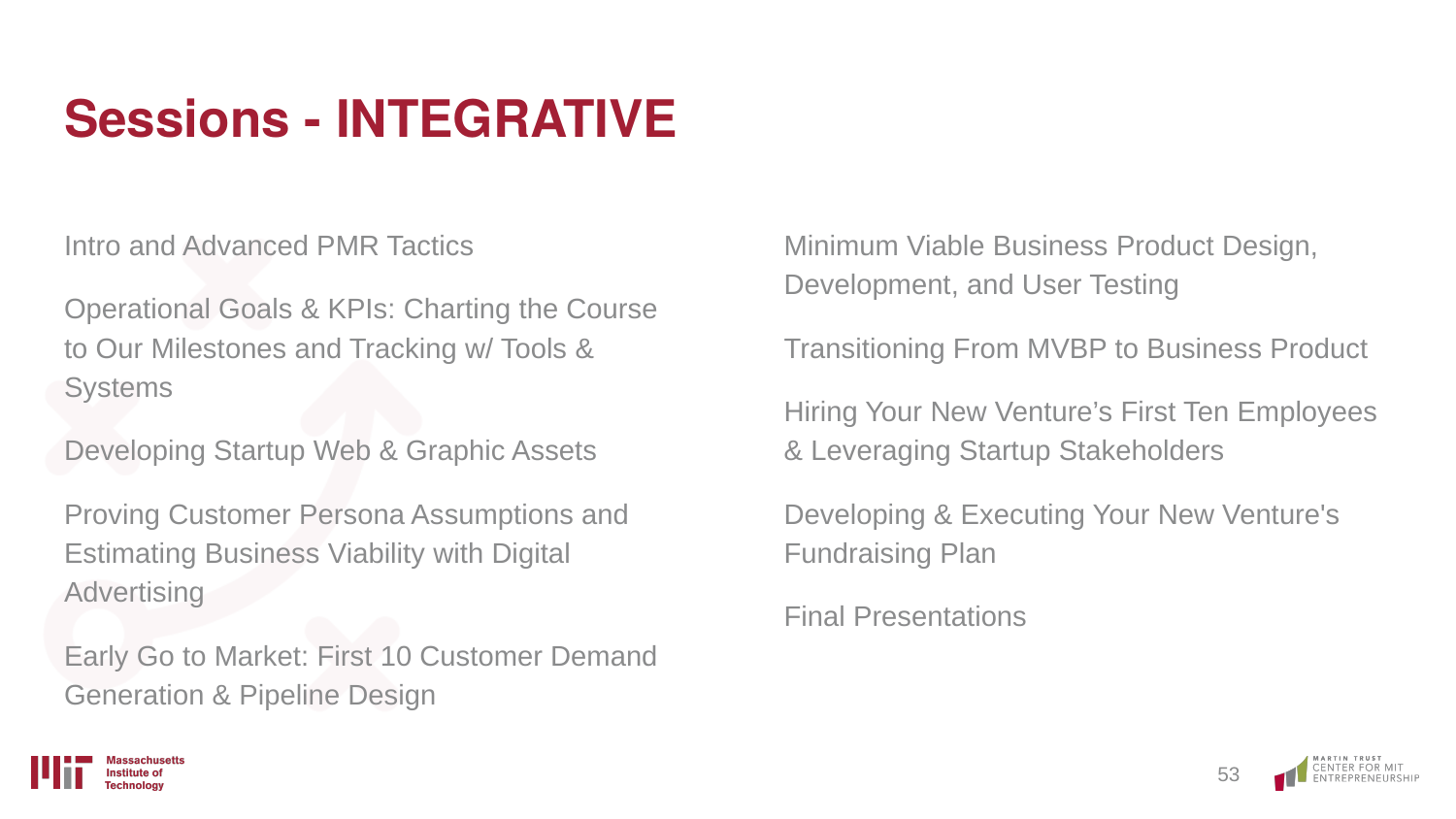

# Sessions - INTEGRATIVE
Intro and Advanced PMR Tactics
Operational Goals & KPIs: Charting the Course to Our Milestones and Tracking w/ Tools & Systems
Developing Startup Web & Graphic Assets
Proving Customer Persona Assumptions and Estimating Business Viability with Digital Advertising
Early Go to Market: First 10 Customer Demand Generation & Pipeline Design
Minimum Viable Business Product Design, Development, and User Testing
Transitioning From MVBP to Business Product
Hiring Your New Venture’s First Ten Employees & Leveraging Startup Stakeholders
Developing & Executing Your New Venture's Fundraising Plan
Final Presentations
53